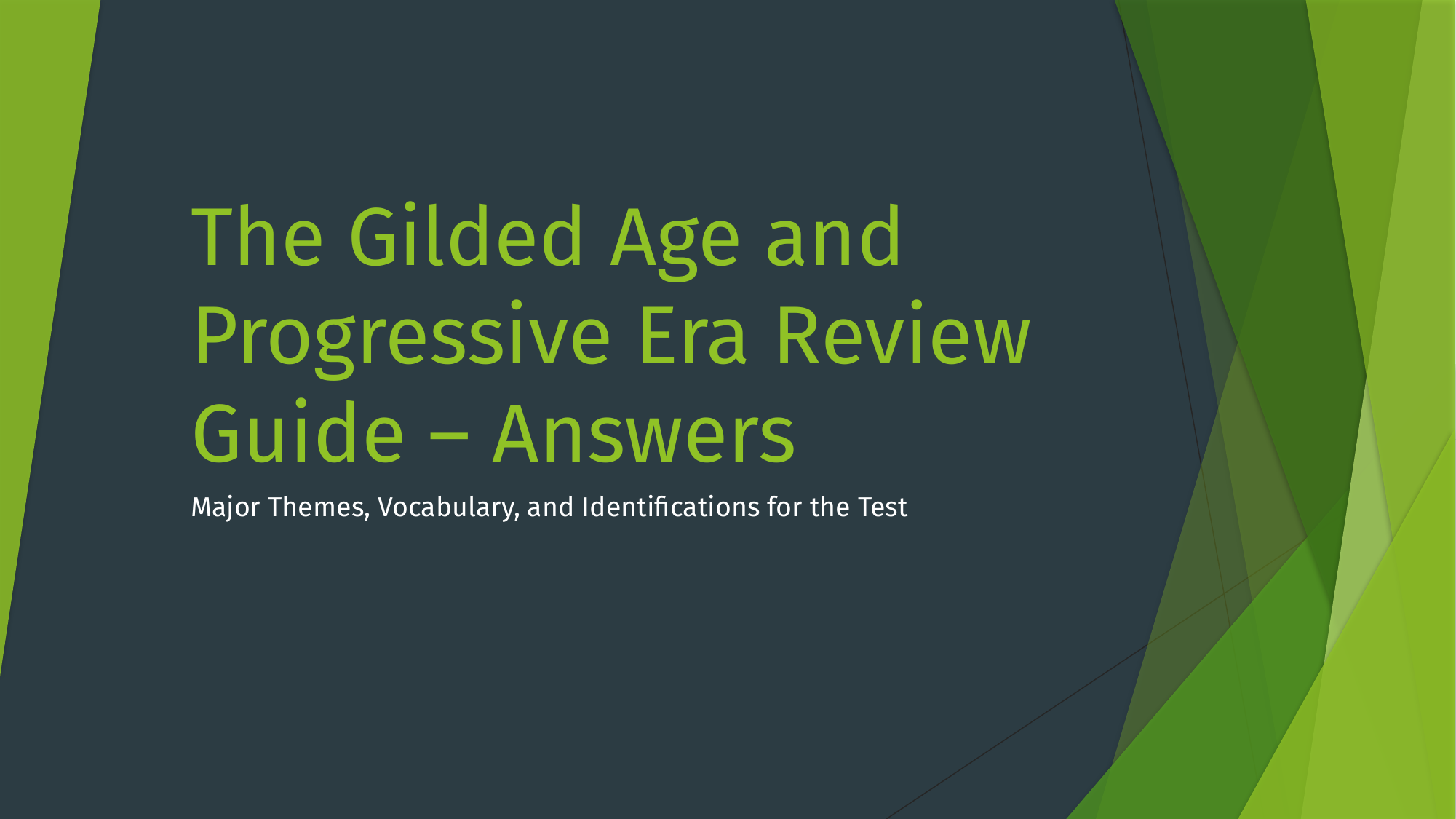

# The Gilded Age and Progressive Era Review Guide – Answers
Major Themes, Vocabulary, and Identifications for the Test